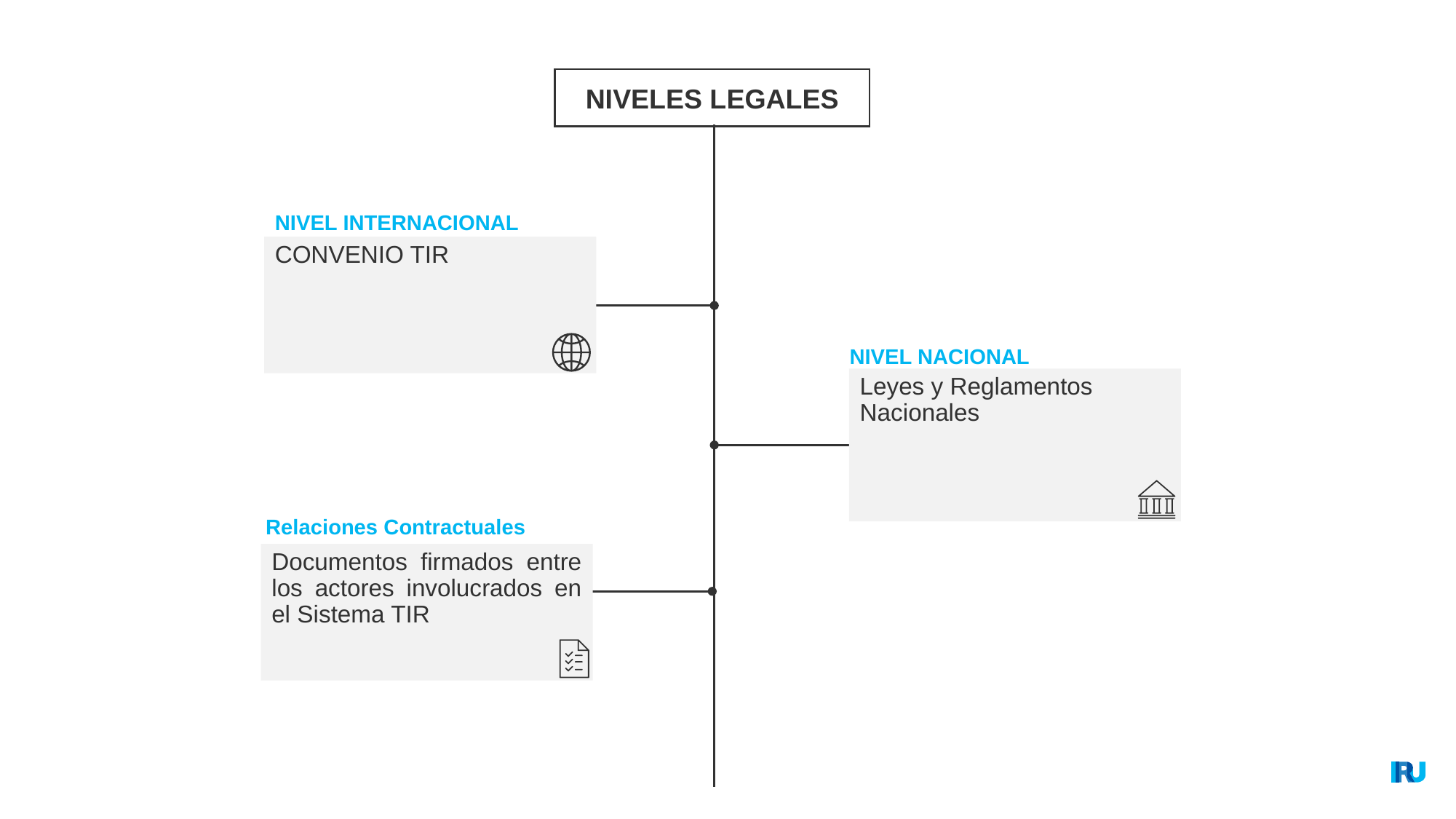

NIVELES LEGALES
NIVEL INTERNACIONAL
CONVENIO TIR

NIVEL NACIONAL
Leyes y Reglamentos Nacionales

Relaciones Contractuales
System
Documentos firmados entre los actores involucrados en el Sistema TIR